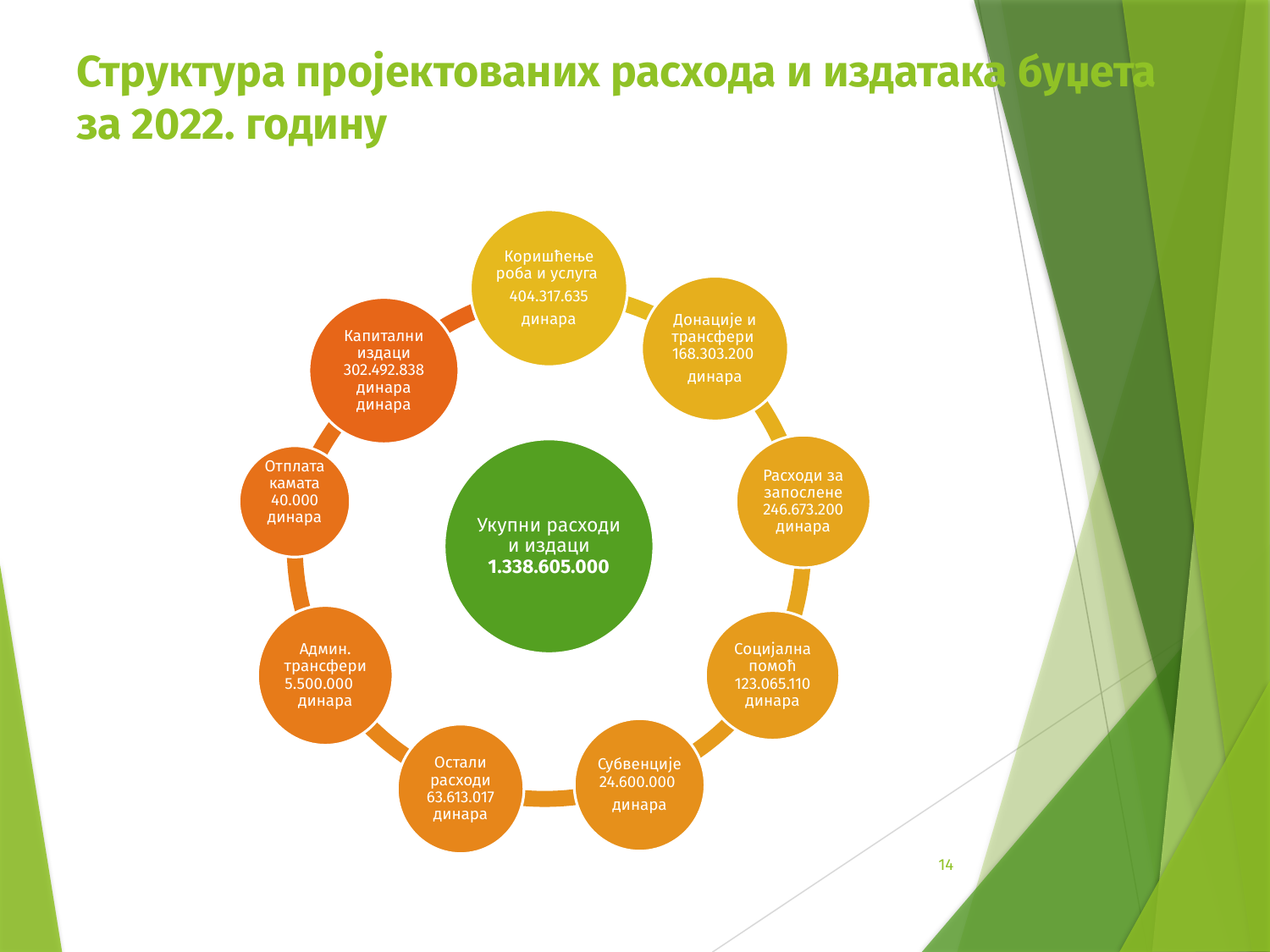

# Структура пројектованих расхода и издатака буџета за 2022. годину
Укупни расходи и издаци 1.338.605.000
Коришћење роба и услуга
404.317.635
динара
Донације и трансфери  168.303.200
динара
Расходи за запослене 246.673.200 динара
Социјална помоћ 123.065.110 динара
Субвенције 24.600.000
динара
Остали расходи 63.613.017 динара
Админ. трансфери 5.500.000    динара
Отплата камата 40.000 динара

Капитални издаци 302.492.838 динара динара
14